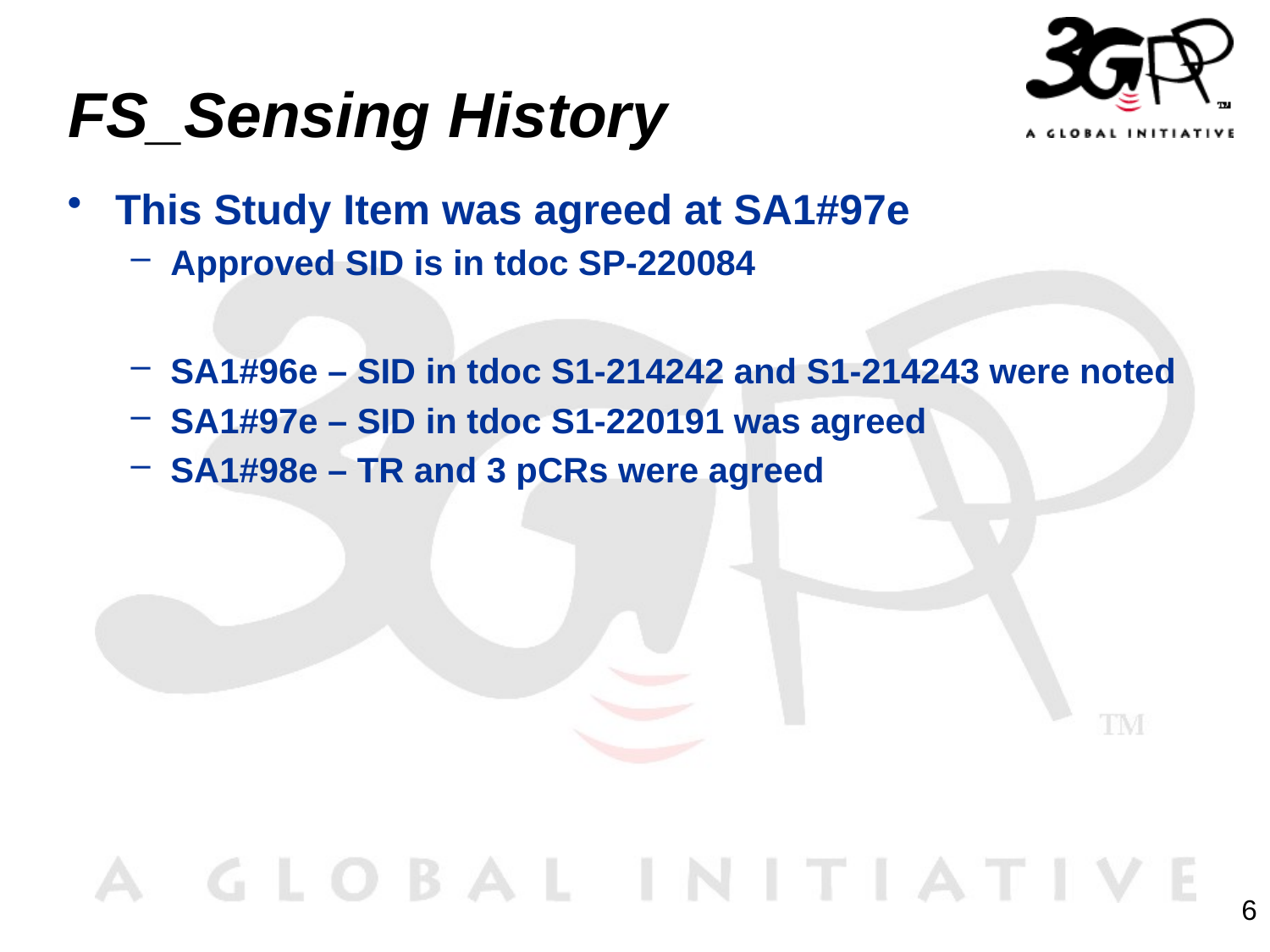

# FS_Sensing History
This Study Item was agreed at SA1#97e
Approved SID is in tdoc SP-220084

SA1#96e – SID in tdoc S1-214242 and S1-214243 were noted
SA1#97e – SID in tdoc S1-220191 was agreed
SA1#98e – TR and 3 pCRs were agreed

6